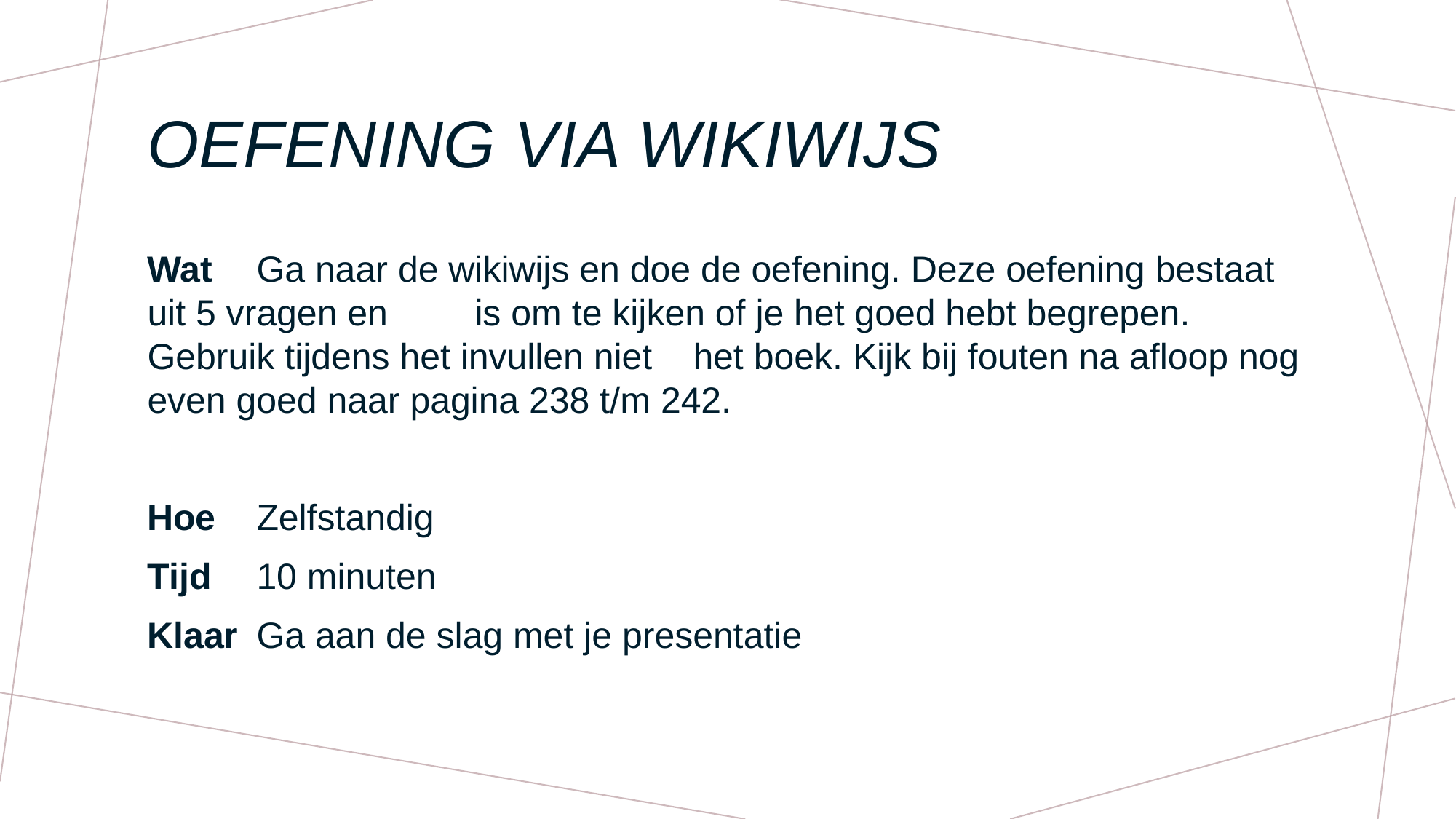

# Oefening via wikiwijs
Wat 	Ga naar de wikiwijs en doe de oefening. Deze oefening bestaat uit 5 vragen en 	is om te kijken of je het goed hebt begrepen. Gebruik tijdens het invullen niet 	het boek. Kijk bij fouten na afloop nog even goed naar pagina 238 t/m 242.

Hoe 	Zelfstandig
Tijd	10 minuten
Klaar	Ga aan de slag met je presentatie